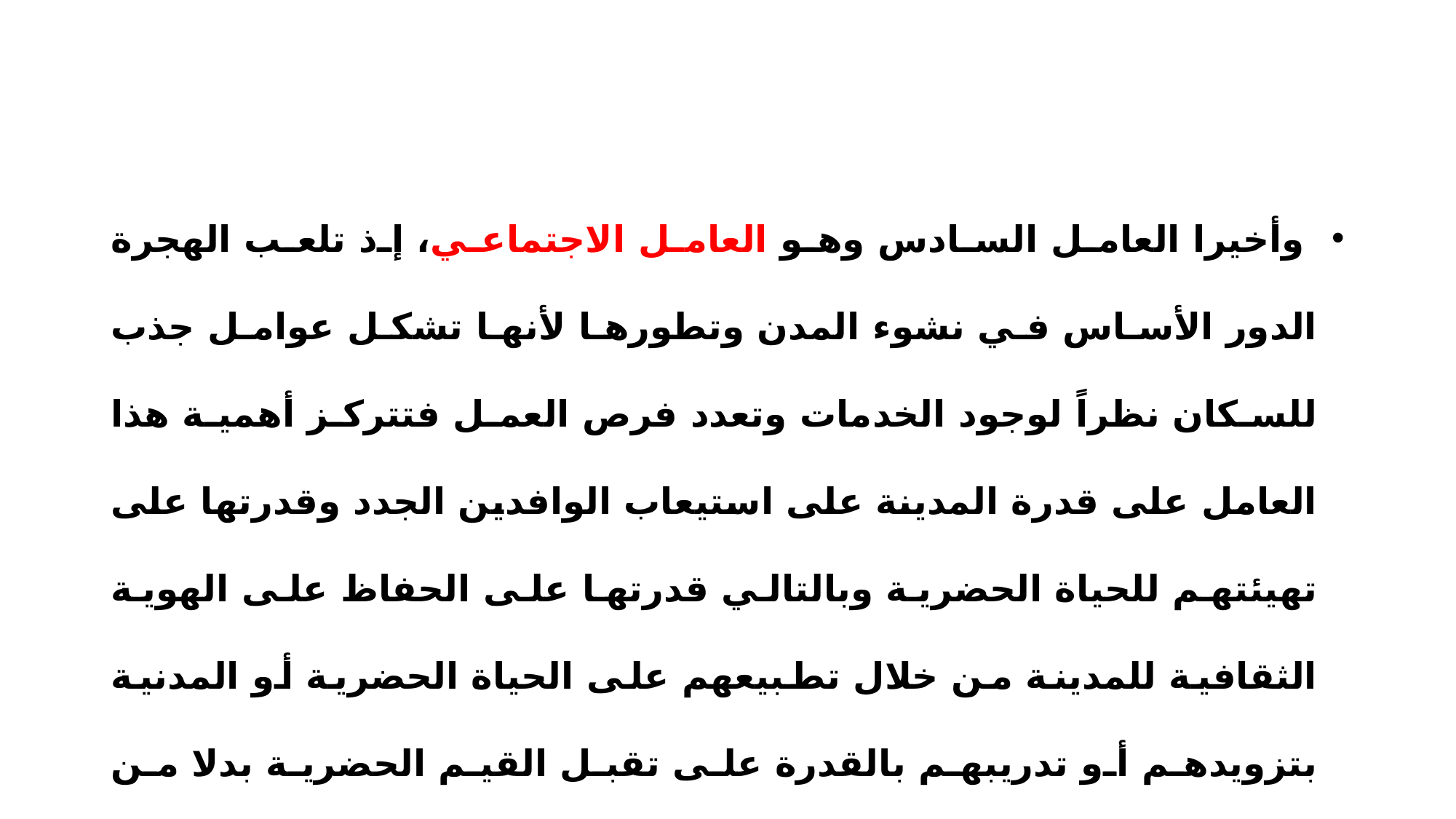

وأخيرا العامل السادس وهو العامل الاجتماعي، إذ تلعب الهجرة الدور الأساس في نشوء المدن وتطورها لأنها تشكل عوامل جذب للسكان نظراً لوجود الخدمات وتعدد فرص العمل فتتركز أهمية هذا العامل على قدرة المدينة على استيعاب الوافدين الجدد وقدرتها على تهيئتهم للحياة الحضرية وبالتالي قدرتها على الحفاظ على الهوية الثقافية للمدينة من خلال تطبيعهم على الحياة الحضرية أو المدنية بتزويدهم أو تدريبهم بالقدرة على تقبل القيم الحضرية بدلا من القيم الأصلية للمهاجرين الأمر الذي يتيح لهم التعايش و التفاعل الاجتماعي الايجابي داخل المدينة.